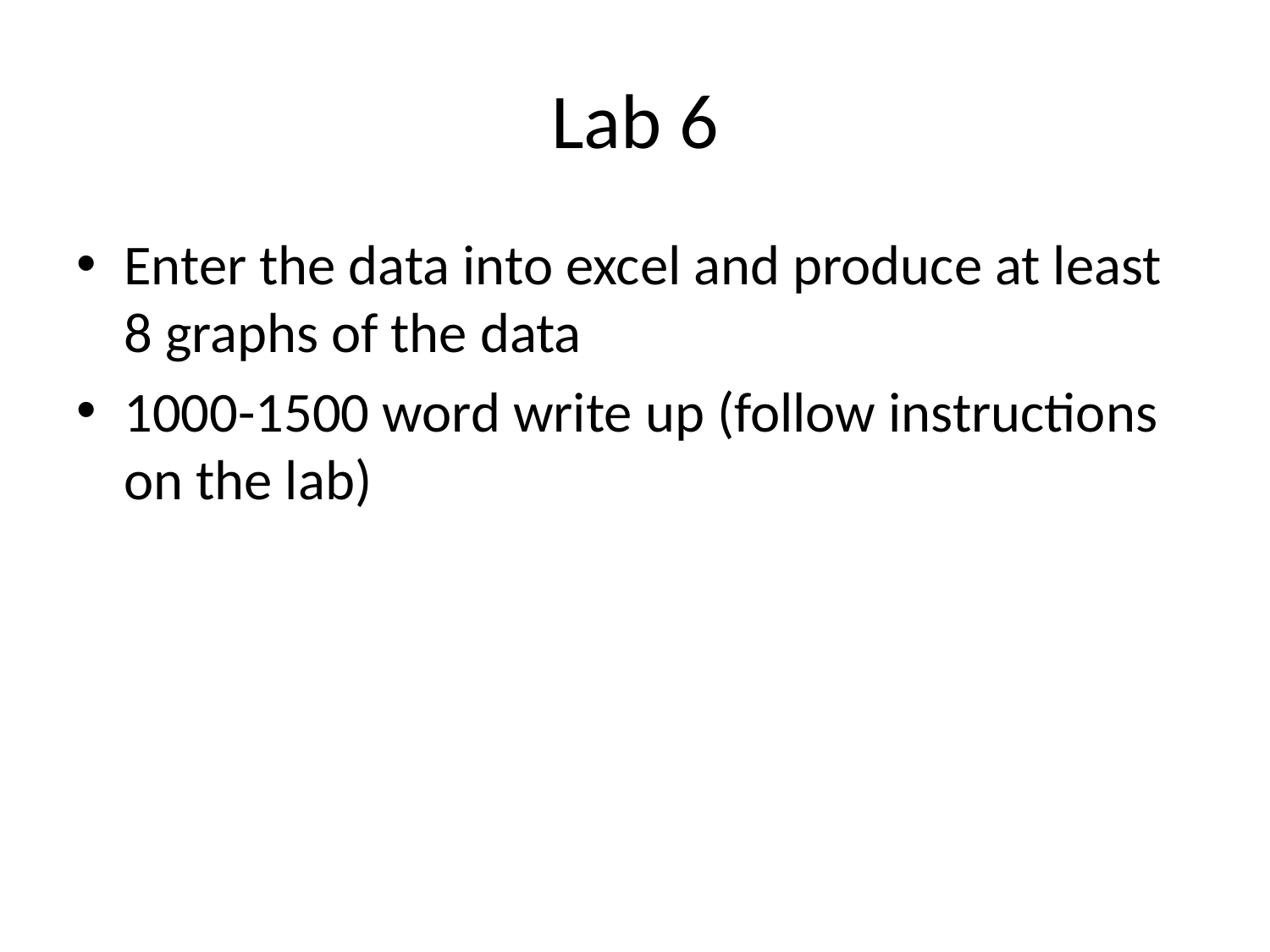

# Lab 6
Enter the data into excel and produce at least 8 graphs of the data
1000-1500 word write up (follow instructions on the lab)